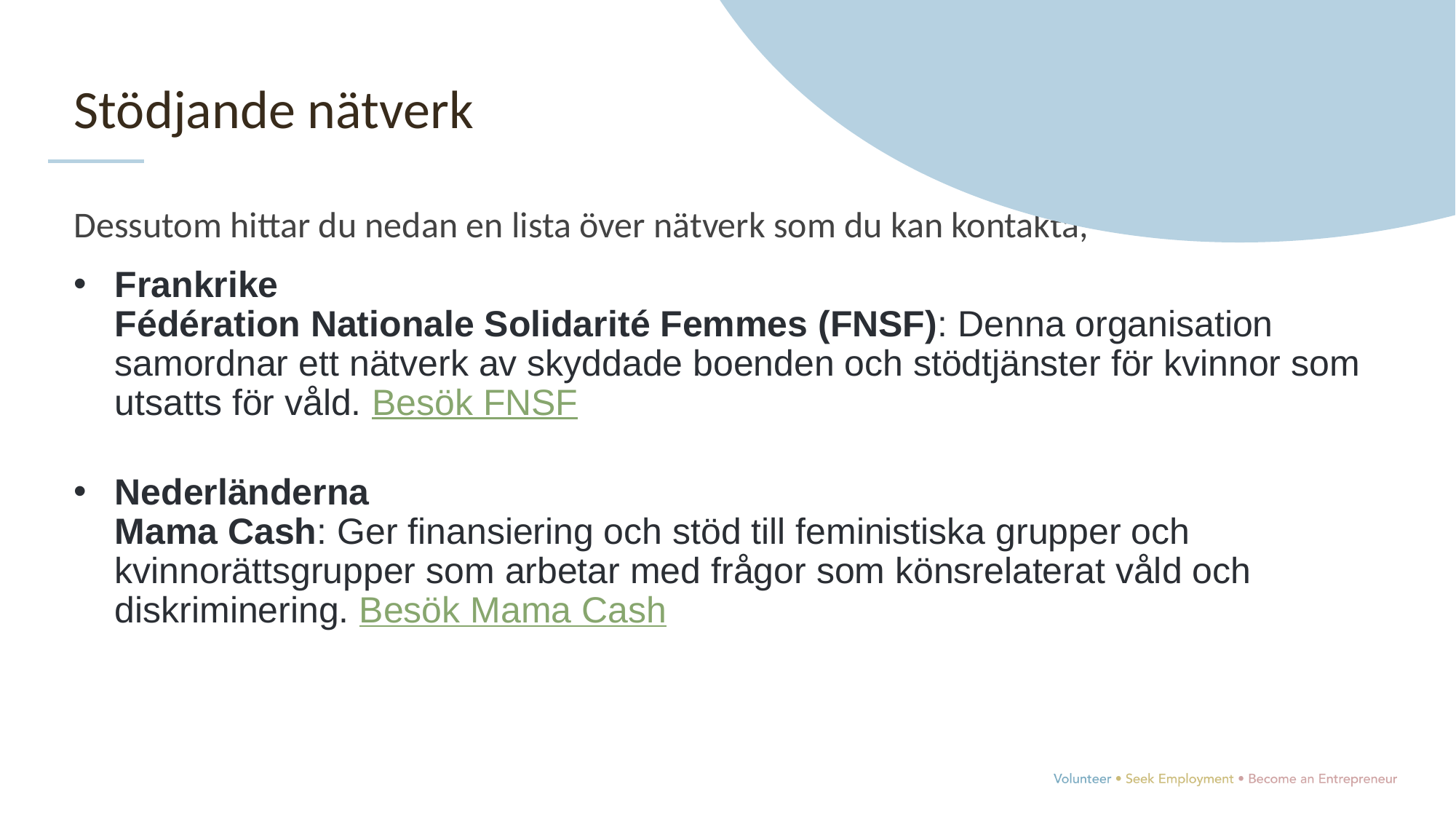

Stödjande nätverk

Dessutom hittar du nedan en lista över nätverk som du kan kontakta,
Frankrike
Fédération Nationale Solidarité Femmes (FNSF): Denna organisation samordnar ett nätverk av skyddade boenden och stödtjänster för kvinnor som utsatts för våld. Besök FNSF
Nederländerna
Mama Cash: Ger finansiering och stöd till feministiska grupper och kvinnorättsgrupper som arbetar med frågor som könsrelaterat våld och diskriminering. Besök Mama Cash